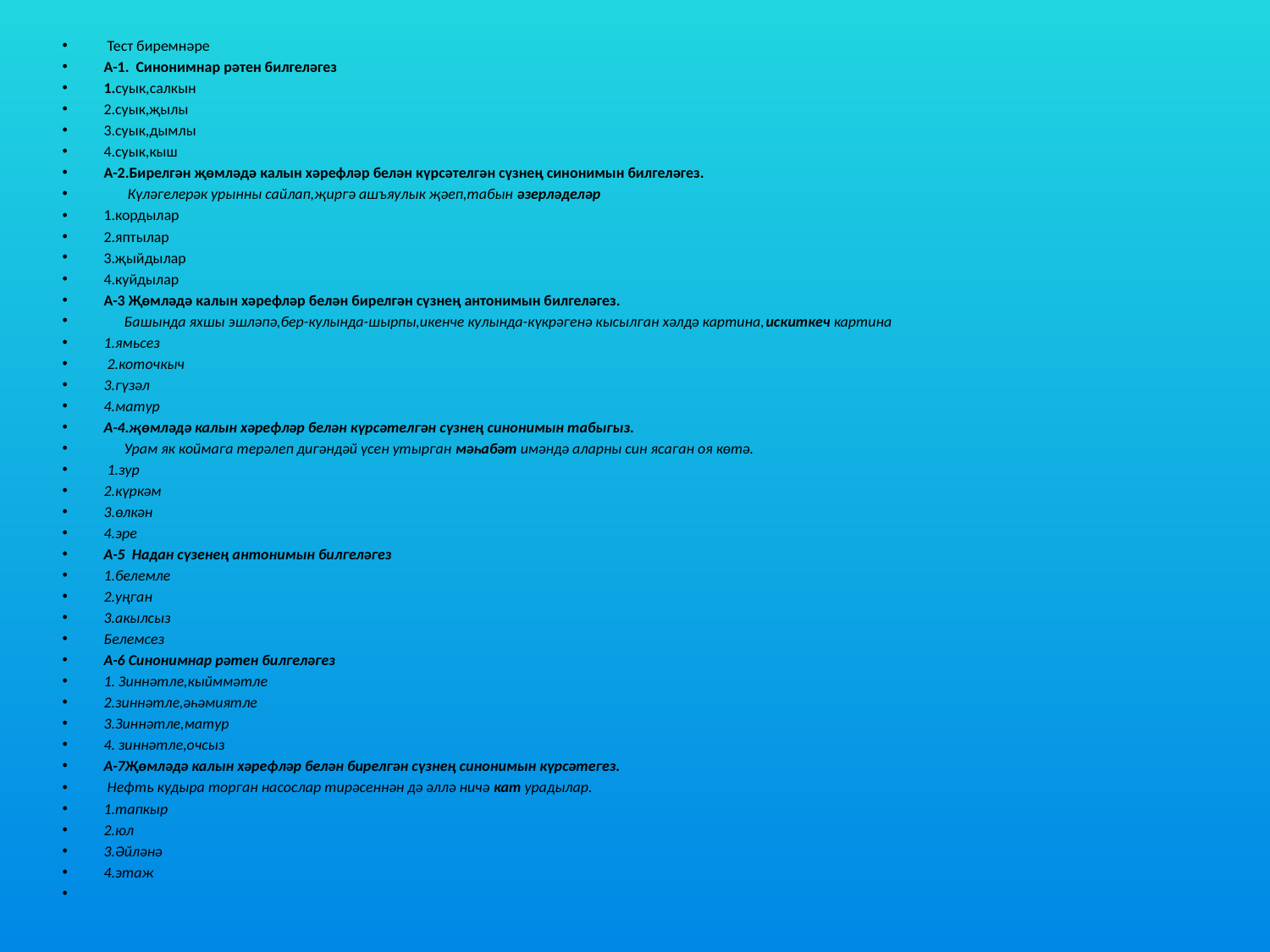

Тест биремнәре
А-1.  Синонимнар рәтен билгеләгез
1.суык,салкын
2.суык,җылы
3.суык,дымлы
4.суык,кыш
А-2.Бирелгән җөмләдә калын хәрефләр белән күрсәтелгән сүзнең синонимын билгеләгез.
       Күләгелерәк урынны сайлап,җиргә ашъяулык җәеп,табын әзерләделәр
1.кордылар
2.яптылар
3.җыйдылар
4.куйдылар
А-3 Җөмләдә калын хәрефләр белән бирелгән сүзнең антонимын билгеләгез.
      Башында яхшы эшләпә,бер-кулында-шырпы,икенче кулында-күкрәгенә кысылган хәлдә картина,искиткеч картина
1.ямьсез
 2.коточкыч
3.гүзәл
4.матур
А-4.җөмләдә калын хәрефләр белән күрсәтелгән сүзнең синонимын табыгыз.
      Урам як коймага терәлеп дигәндәй үсен утырган мәһабәт имәндә аларны син ясаган оя көтә.
 1.зур
2.күркәм
3.өлкән
4.эре
А-5  Надан сүзенең антонимын билгеләгез
1.белемле
2.уңган
3.акылсыз
Белемсез
А-6 Синонимнар рәтен билгеләгез
1. Зиннәтле,кыйммәтле
2.зиннәтле,әһәмиятле
3.Зиннәтле,матур
4. зиннәтле,очсыз
А-7Җөмләдә калын хәрефләр белән бирелгән сүзнең синонимын күрсәтегез.
 Нефть кудыра торган насослар тирәсеннән дә әллә ничә кат урадылар.
1.тапкыр
2.юл
3.Әйләнә
4.этаж